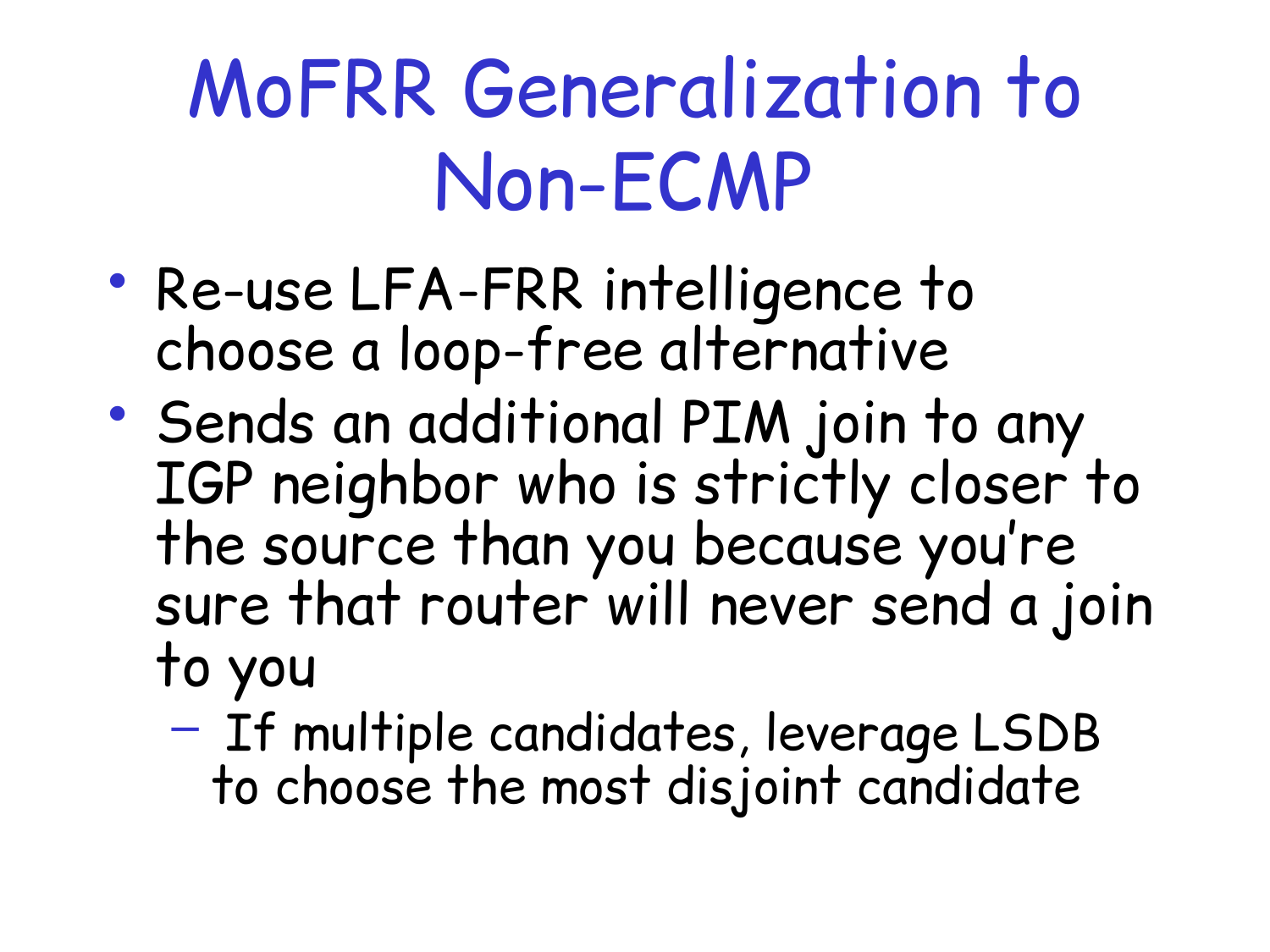

# MoFRR Generalization to Non-ECMP
Re-use LFA-FRR intelligence to choose a loop-free alternative
Sends an additional PIM join to any IGP neighbor who is strictly closer to the source than you because you’re sure that router will never send a join to you
 If multiple candidates, leverage LSDB to choose the most disjoint candidate